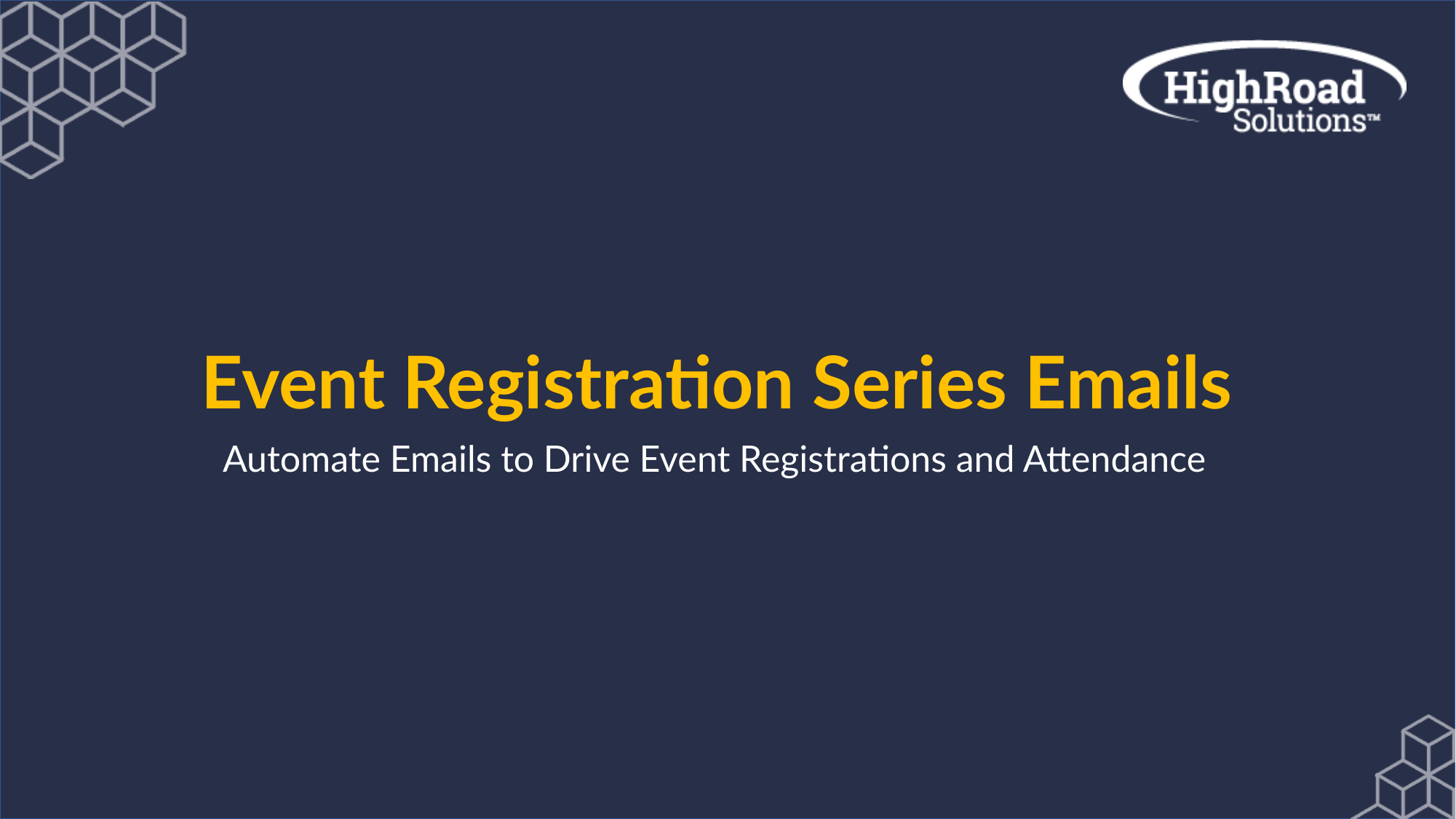

# Event Registration Series Emails
Automate Emails to Drive Event Registrations and Attendance